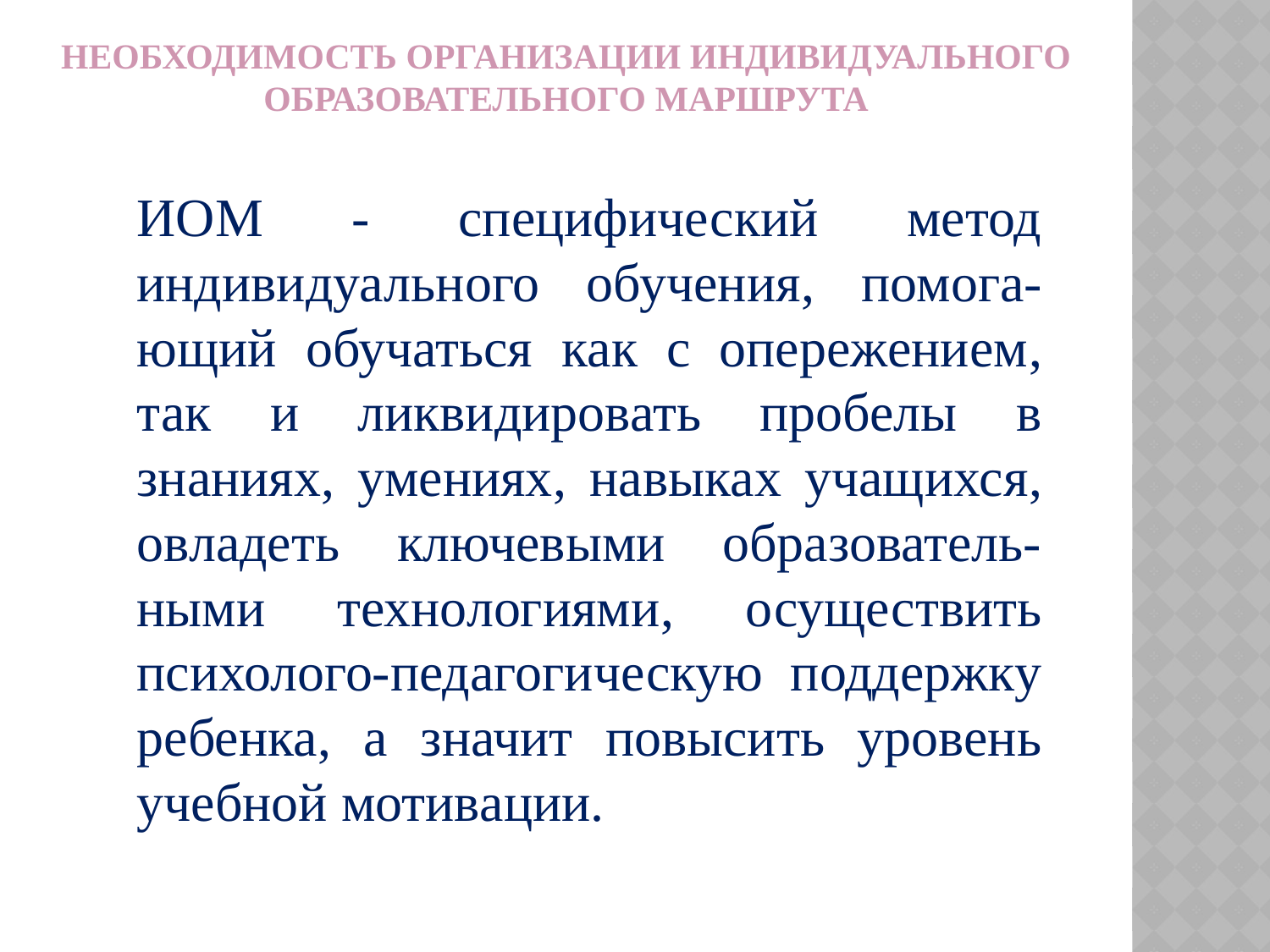

# Необходимость организации индивидуального образовательного маршрута
		ИОМ - специфический метод индивидуального обучения, помога-ющий обучаться как с опережением, так и ликвидировать пробелы в знаниях, умениях, навыках учащихся, овладеть ключевыми образователь-ными технологиями, осуществить психолого-педагогическую поддержку ребенка, а значит повысить уровень учебной мотивации.